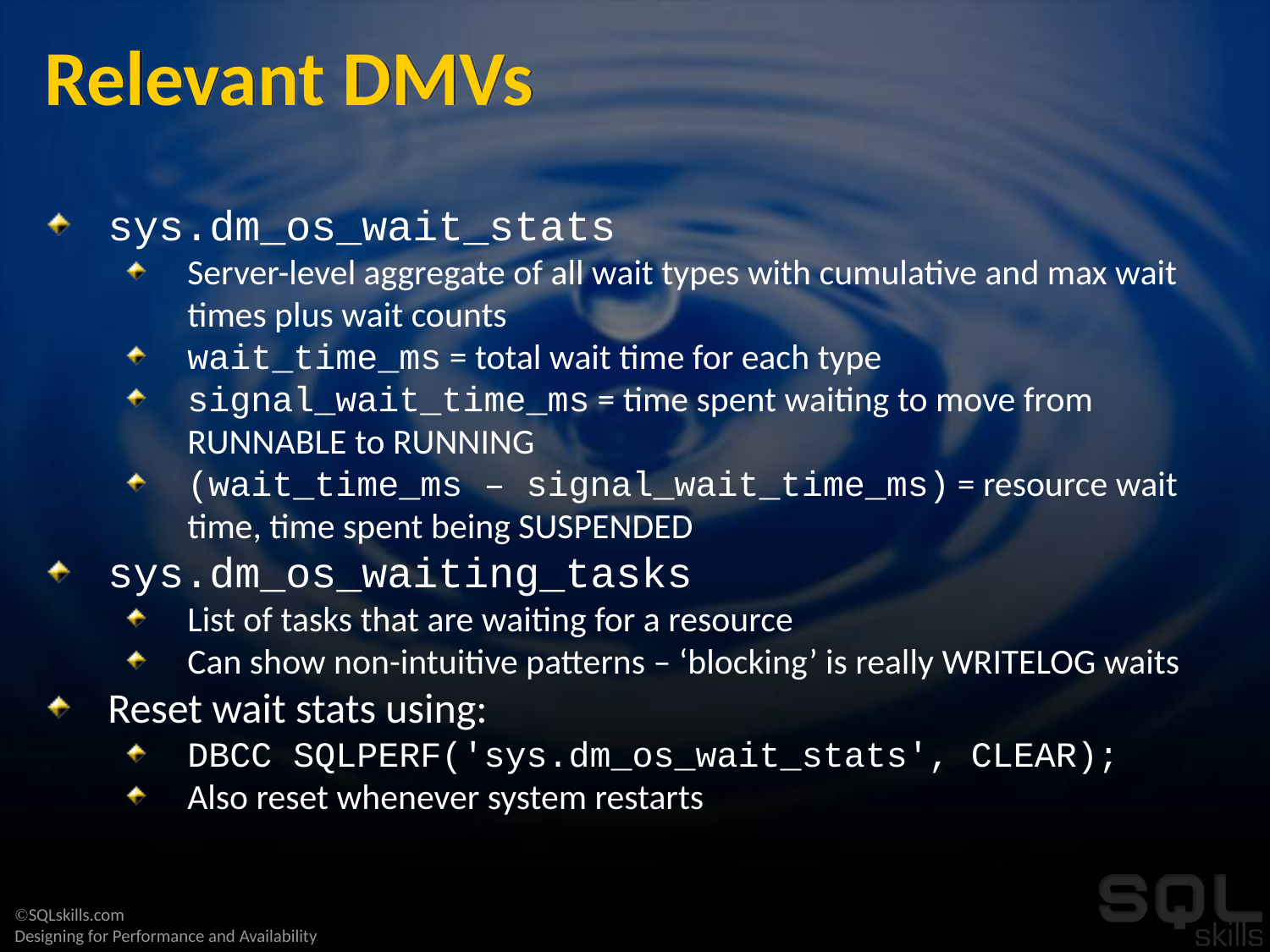

# Relevant DMVs
sys.dm_os_wait_stats
Server-level aggregate of all wait types with cumulative and max wait times plus wait counts
wait_time_ms = total wait time for each type
signal_wait_time_ms = time spent waiting to move from RUNNABLE to RUNNING
(wait_time_ms – signal_wait_time_ms) = resource wait time, time spent being SUSPENDED
sys.dm_os_waiting_tasks
List of tasks that are waiting for a resource
Can show non-intuitive patterns – ‘blocking’ is really WRITELOG waits
Reset wait stats using:
DBCC SQLPERF('sys.dm_os_wait_stats', CLEAR);
Also reset whenever system restarts